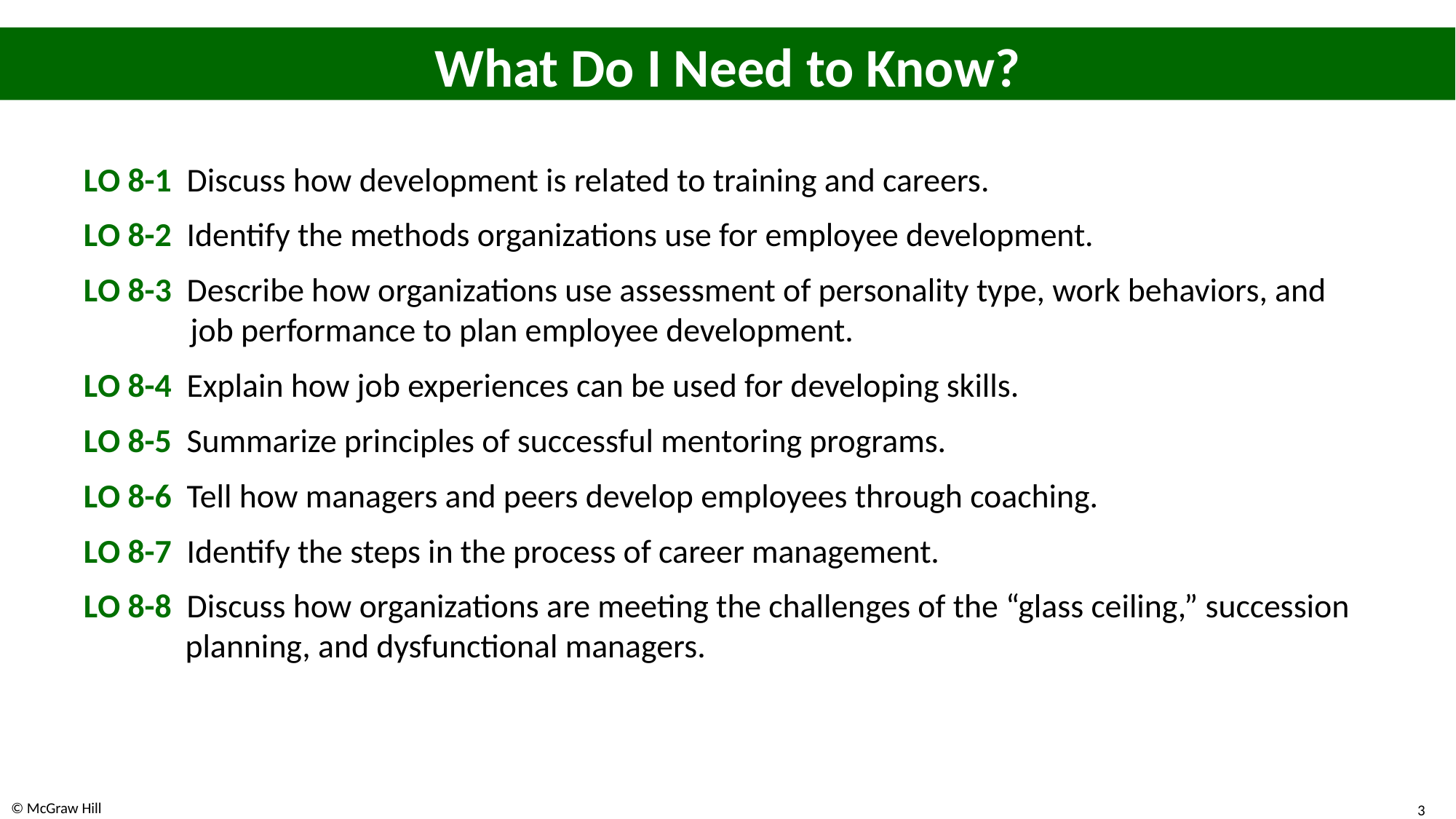

# What Do I Need to Know?
L O 8-1  Discuss how development is related to training and careers.
L O 8-2  Identify the methods organizations use for employee development.
L O 8-3  Describe how organizations use assessment of personality type, work behaviors, and job performance to plan employee development.
L O 8-4  Explain how job experiences can be used for developing skills.
L O 8-5  Summarize principles of successful mentoring programs.
L O 8-6  Tell how managers and peers develop employees through coaching.
L O 8-7  Identify the steps in the process of career management.
L O 8-8  Discuss how organizations are meeting the challenges of the “glass ceiling,” succession planning, and dysfunctional managers.